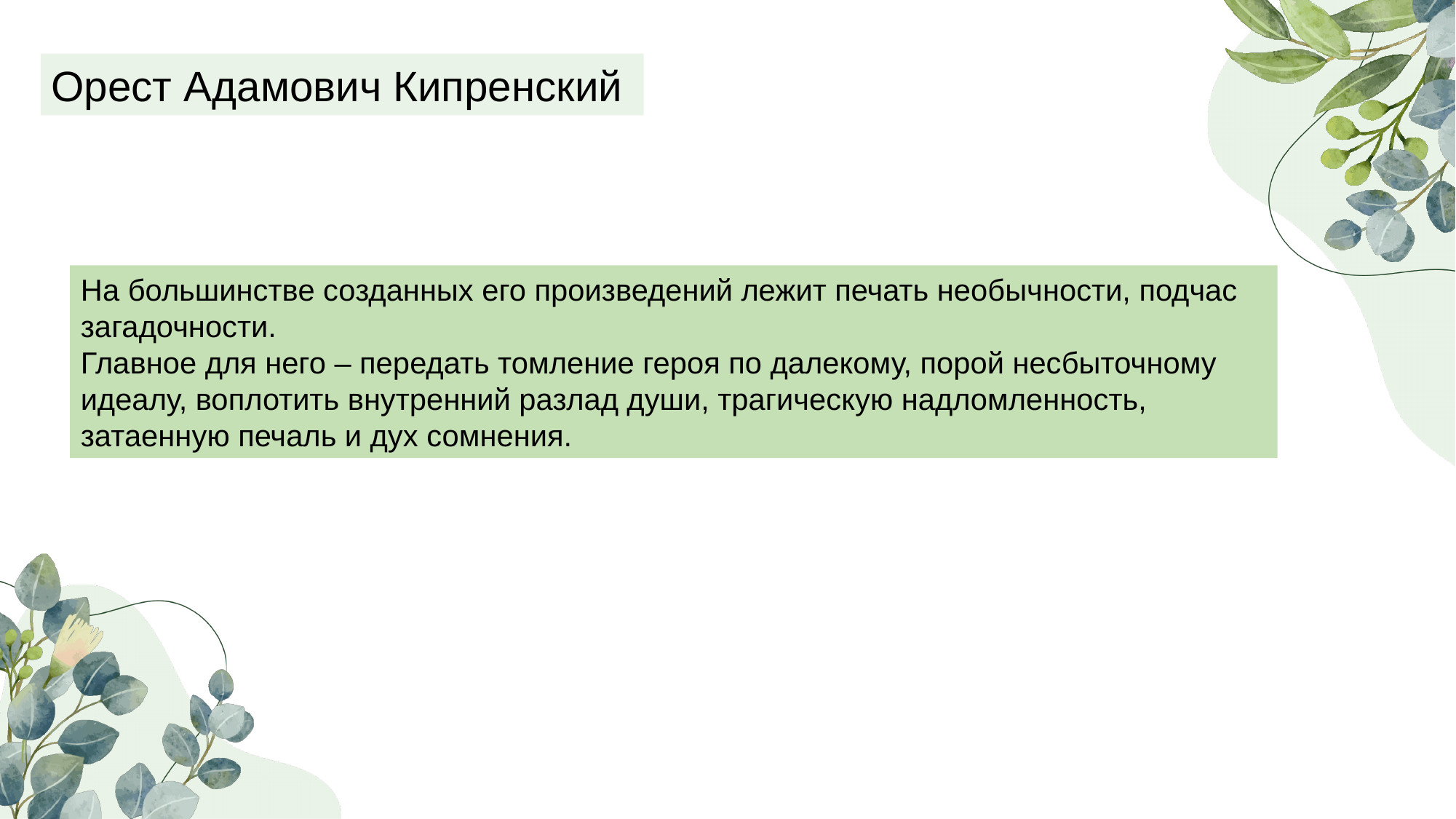

Орест Адамович Кипренский
На большинстве созданных его произведений лежит печать необычности, подчас
загадочности.
Главное для него – передать томление героя по далекому, порой несбыточному
идеалу, воплотить внутренний разлад души, трагическую надломленность,
затаенную печаль и дух сомнения.